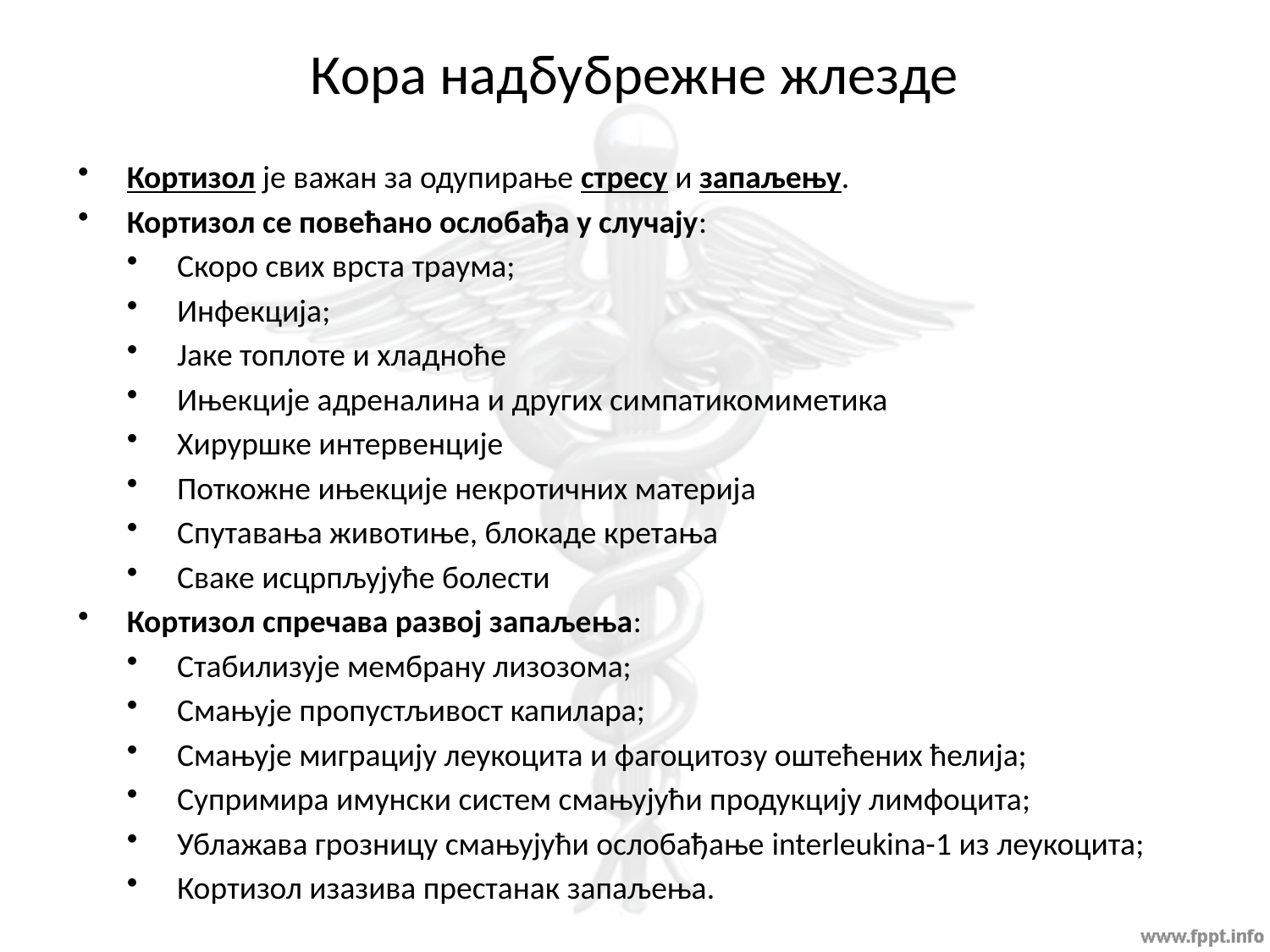

# Кора надбубрежне жлезде

Кортизол је важан за одупирање стресу и запаљењу.
Кортизол се повећано ослобађа у случају:
Скоро свих врста траума;
Инфекција;
Јаке топлоте и хладноће
Ињекције адреналина и других симпатикомиметика
Хируршке интервенције
Поткожне ињекције некротичних материја
Спутавања животиње, блокаде кретања
Сваке исцрпљујуће болести
Кортизол спречава развој запаљења:
Стабилизује мембрану лизозома;
Смањује пропустљивост капилара;
Смањује миграцију леукоцита и фагоцитозу оштећених ћелија;
Супримира имунски систем смањујући продукцију лимфоцита;
Ублажава грозницу смањујући ослобађање interleukina-1 из леукоцита;
Кортизол изазива престанак запаљења.